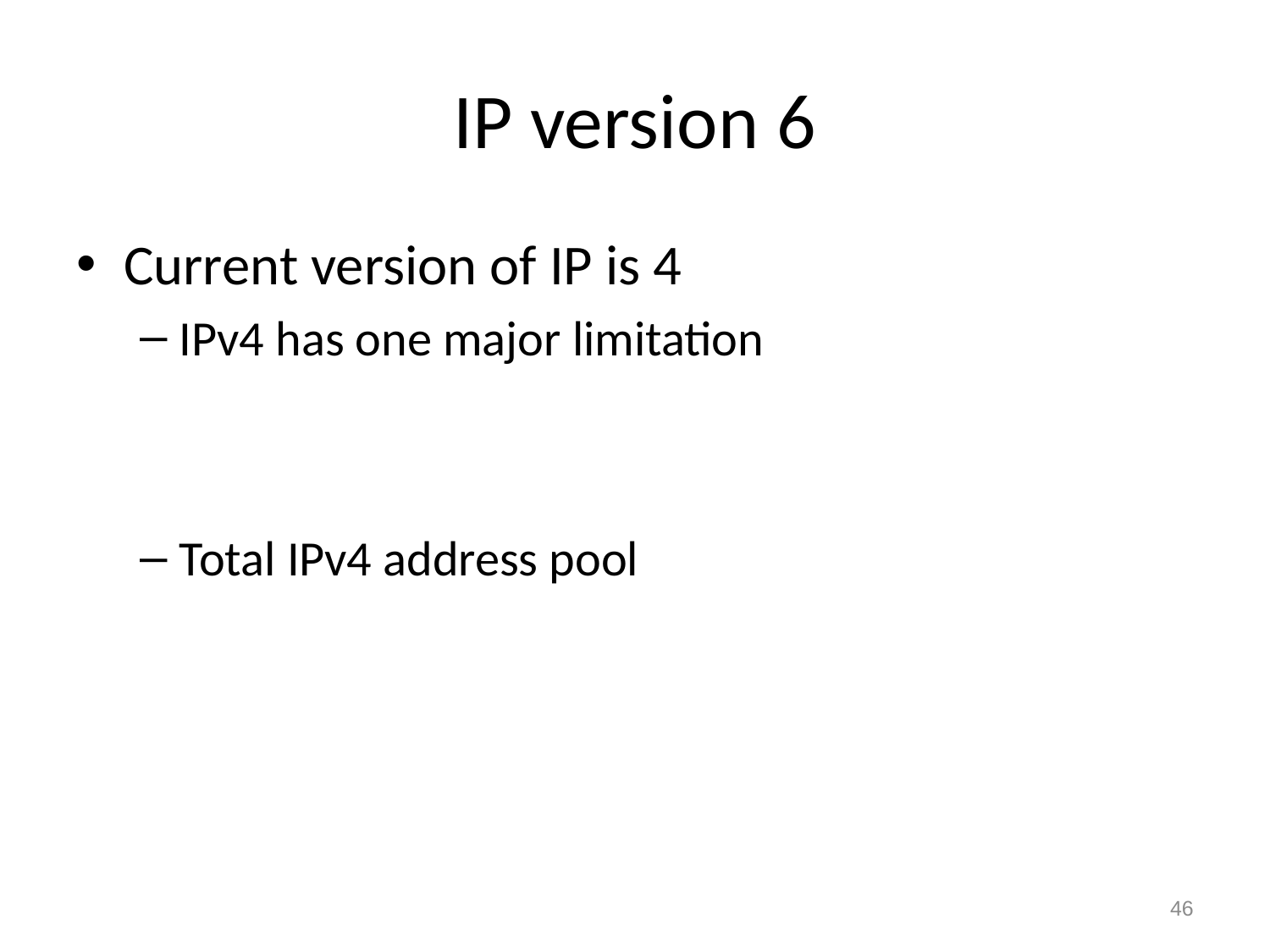

# IP version 6
Current version of IP is 4
IPv4 has one major limitation

Total IPv4 address pool

46